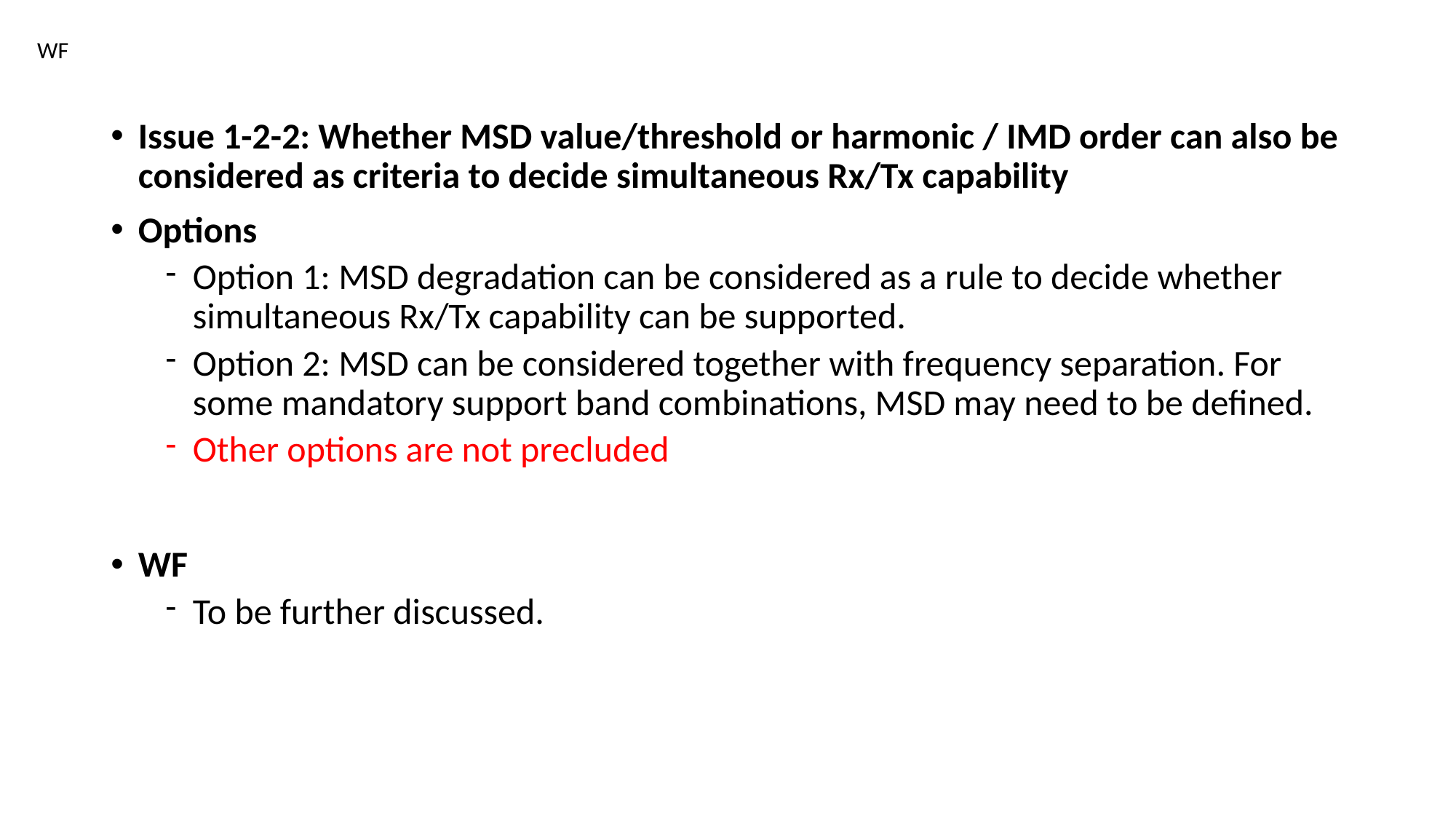

# WF
Issue 1-2-2: Whether MSD value/threshold or harmonic / IMD order can also be considered as criteria to decide simultaneous Rx/Tx capability
Options
Option 1: MSD degradation can be considered as a rule to decide whether simultaneous Rx/Tx capability can be supported.
Option 2: MSD can be considered together with frequency separation. For some mandatory support band combinations, MSD may need to be defined.
Other options are not precluded

WF
To be further discussed.